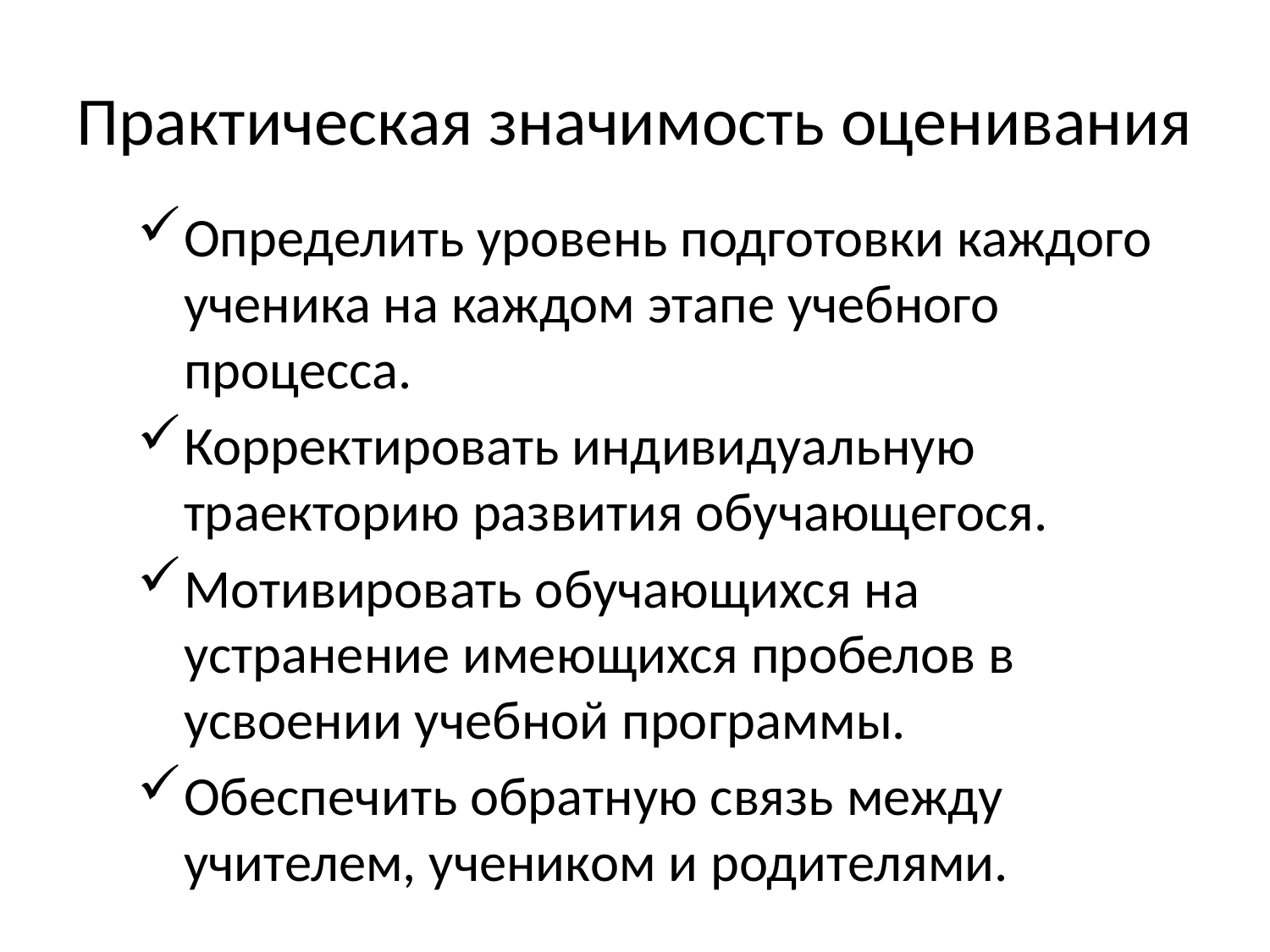

# Практическая значимость оценивания
Определить уровень подготовки каждого ученика на каждом этапе учебного процесса.
Корректировать индивидуальную траекторию развития обучающегося.
Мотивировать обучающихся на устранение имеющихся пробелов в усвоении учебной программы.
Обеспечить обратную связь между учителем, учеником и родителями.